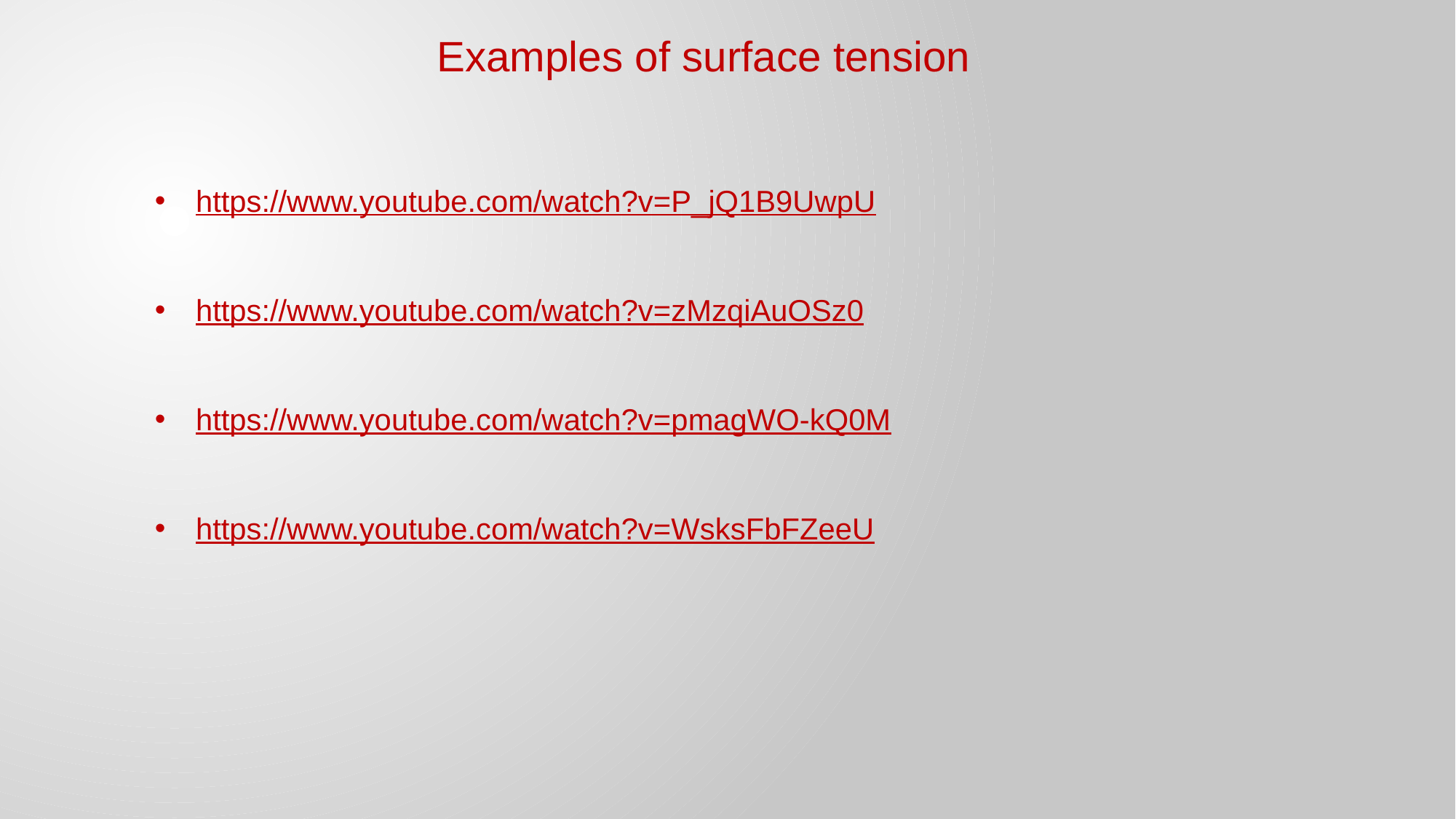

Examples of surface tension
https://www.youtube.com/watch?v=P_jQ1B9UwpU

https://www.youtube.com/watch?v=zMzqiAuOSz0

https://www.youtube.com/watch?v=pmagWO-kQ0M

https://www.youtube.com/watch?v=WsksFbFZeeU